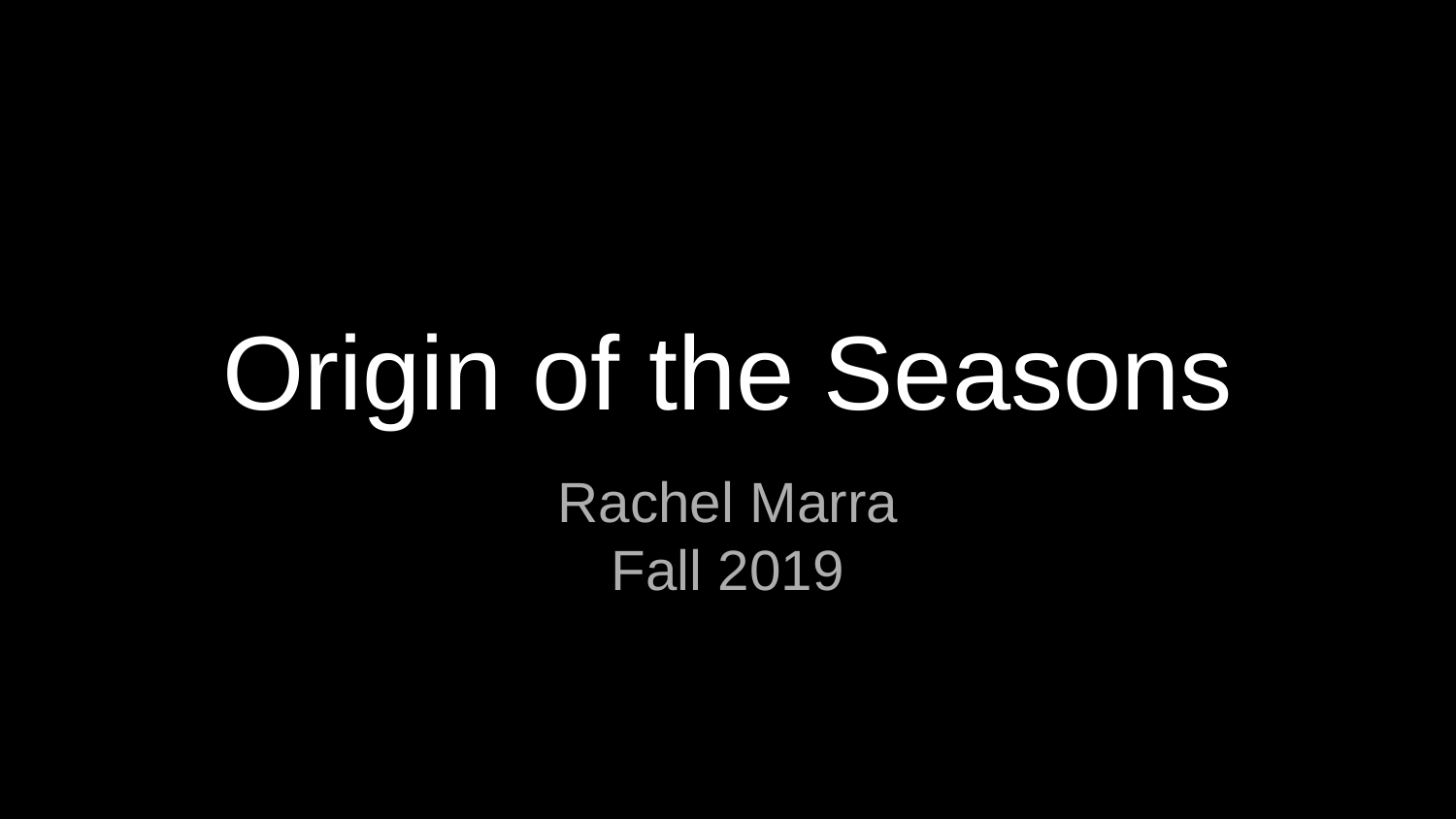

# Origin of the Seasons
Rachel Marra
Fall 2019